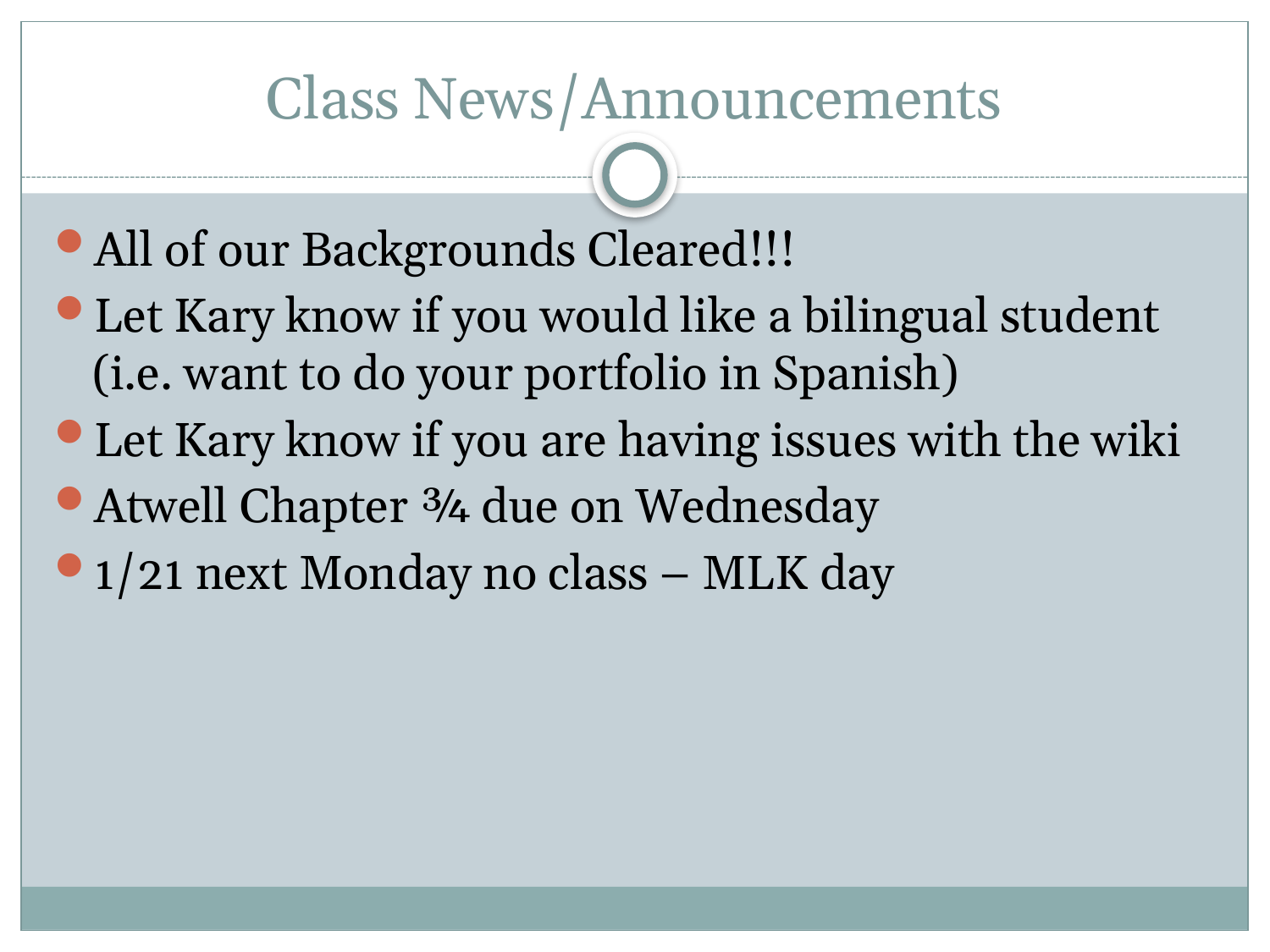

# Class News/Announcements
All of our Backgrounds Cleared!!!
Let Kary know if you would like a bilingual student (i.e. want to do your portfolio in Spanish)
Let Kary know if you are having issues with the wiki
Atwell Chapter ¾ due on Wednesday
1/21 next Monday no class – MLK day